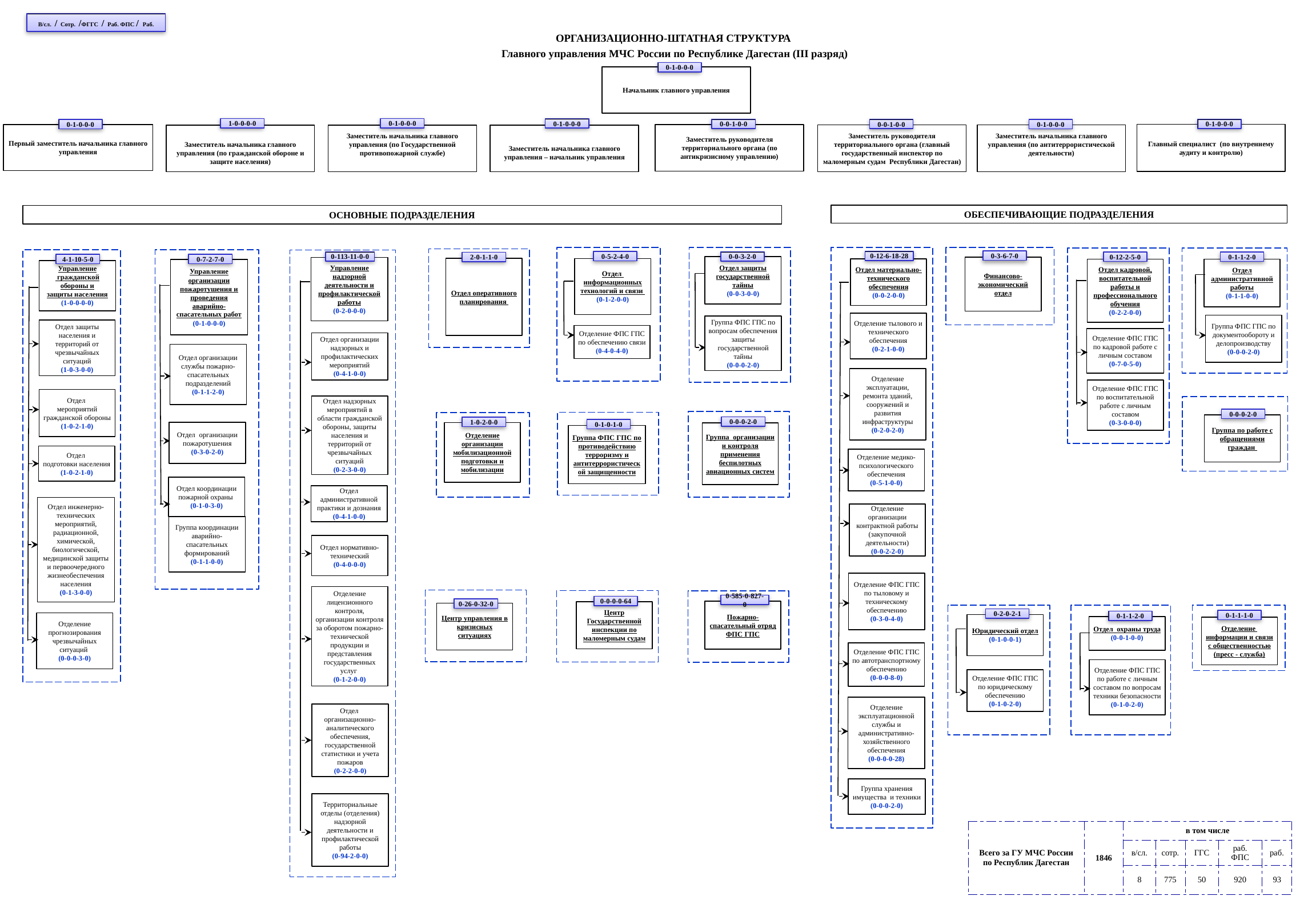

В/сл.  /  Сотр.  /ФГГС  /  Раб. ФПС /  Раб.
ОРГАНИЗАЦИОННО-ШТАТНАЯ СТРУКТУРА
Главного управления МЧС России по Республике Дагестан (III разряд)
0-1-0-0-0
Начальник главного управления
1-0-0-0-0
0-1-0-0-0
0-1-0-0-0
0-0-1-0-0
0-1-0-0-0
0-0-1-0-0
0-1-0-0-0
0-1-0-0-0
Главный специалист  (по внутреннему аудиту и контролю)
Первый заместитель начальника главного управления
Заместитель руководителя территориального органа (по антикризисному управлению)
Заместитель руководителя территориального органа (главный государственный инспектор по маломерным судам  Республики Дагестан)
Заместитель начальника главного управления (по антитеррористической деятельности)

Заместитель начальника главного управления (по Государственной противопожарной службе)

Заместитель начальника главного управления (по гражданской обороне и защите населения)

Заместитель начальника главного управления – начальник управления
ОБЕСПЕЧИВАЮЩИЕ ПОДРАЗДЕЛЕНИЯ
ОСНОВНЫЕ ПОДРАЗДЕЛЕНИЯ

0-3-6-7-0
0-12-6-18-28
0-5-2-4-0
0-0-3-2-0
0-113-11-0-0
0-1-1-2-0
0-12-2-5-0
2-0-1-1-0
4-1-10-5-0
0-7-2-7-0
Отдел защиты государственной тайны
(0-0-3-0-0)
Финансово-экономический отдел

Управление надзорной деятельности и профилактической работы
(0-2-0-0-0)

Отдел оперативного планирования
Отдел  информационных технологий и связи
(0-1-2-0-0)
Отдел материально-технического обеспечения
(0-0-2-0-0)
Отдел кадровой, воспитательной работы и профессионального обучения
(0-2-2-0-0)
Отдел административной работы
(0-1-1-0-0)

Управление
организации пожаротушения и проведения аварийно-спасательных работ
(0-1-0-0-0)

Управление
 гражданской обороны и
защиты населения
(1-0-0-0-0)

Отделение тылового и технического обеспечения
(0-2-1-0-0)
Группа ФПС ГПС по документообороту и делопроизводству
(0-0-0-2-0)
Группа ФПС ГПС по вопросам обеспечения защиты государственной тайны
(0-0-0-2-0)
Отдел защиты населения и территорий от чрезвычайных ситуаций
(1-0-3-0-0)
Отделение ФПС ГПС по обеспечению связи
(0-4-0-4-0)
Отделение ФПС ГПС по кадровой работе с личным составом
(0-7-0-5-0)
Отдел организации надзорных и профилактических мероприятий
(0-4-1-0-0)
Отдел организации службы пожарно-спасательных подразделений
(0-1-1-2-0)
Отделение эксплуатации, ремонта зданий, сооружений и развития инфраструктуры
(0-2-0-2-0)
Отделение ФПС ГПС по воспитательной работе с личным составом
(0-3-0-0-0)
Отдел
мероприятий гражданской обороны
(1-0-2-1-0)
Отдел надзорных мероприятий в области гражданской обороны, защиты населения и территорий от чрезвычайных ситуаций
(0-2-3-0-0)

0-0-0-2-0

Группа по работе с обращениями граждан
0-0-0-2-0
1-0-2-0-0
0-1-0-1-0
Отдел  организации пожаротушения
(0-3-0-2-0)
Отделение организации мобилизационной подготовки и мобилизации
Группа  организации и контроля применения беспилотных авиационных систем
Группа ФПС ГПС по противодействию терроризму и антитеррористической защищенности
Отдел
подготовки населения
(1-0-2-1-0)
Отделение медико- психологического обеспечения
(0-5-1-0-0)
Отдел координации пожарной охраны
(0-1-0-3-0)
Отдел административной практики и дознания
(0-4-1-0-0)
Отдел инженерно-технических мероприятий, радиационной, химической, биологической, медицинской защиты и первоочередного жизнеобеспечения населения
(0-1-3-0-0)
Отделение организации контрактной работы (закупочной деятельности)
(0-0-2-2-0)
Группа координации аварийно-спасательных формирований
(0-1-1-0-0)
Отдел нормативно-технический
(0-4-0-0-0)
Отделение ФПС ГПС по тыловому и техническому обеспечению
(0-3-0-4-0)
Отделение лицензионного контроля, организации контроля за оборотом пожарно-технической продукции и представления государственных услуг
(0-1-2-0-0)

0-585-0-827-0
0-0-0-0-64
0-26-0-32-0
Пожарно-спасательный отряд ФПС ГПС
Центр Государственной инспекции по маломерным судам
Центр управления в кризисных ситуациях

0-2-0-2-1
0-1-1-1-0
0-1-1-2-0
Отделение прогнозирования чрезвычайных ситуаций
(0-0-0-3-0)
Юридический отдел
(0-1-0-0-1)
Отдел  охраны труда
(0-0-1-0-0)
Отделение  информации и связи с общественностью (пресс - служба)
Отделение ФПС ГПС по автотранспортному обеспечению
(0-0-0-8-0)
Отделение ФПС ГПС по работе с личным составом по вопросам техники безопасности
(0-1-0-2-0)
Отделение ФПС ГПС по юридическому обеспечению
(0-1-0-2-0)
Отделение эксплуатационной службы и административно-хозяйственного обеспечения
(0-0-0-0-28)
Отдел  организационно-аналитического обеспечения, государственной статистики и учета пожаров
(0-2-2-0-0)
Группа хранения имущества  и техники
(0-0-0-2-0)
Территориальные отделы (отделения) надзорной деятельности и профилактической работы
(0-94-2-0-0)
| Всего за ГУ МЧС России по Республик Дагестан | 1846 | в том числе |  |  |  |  |
| --- | --- | --- | --- | --- | --- | --- |
|  |  | в/сл. | сотр. | ГГС | раб. ФПС | раб. |
|  |  | 8 | 775 | 50 | 920 | 93 |